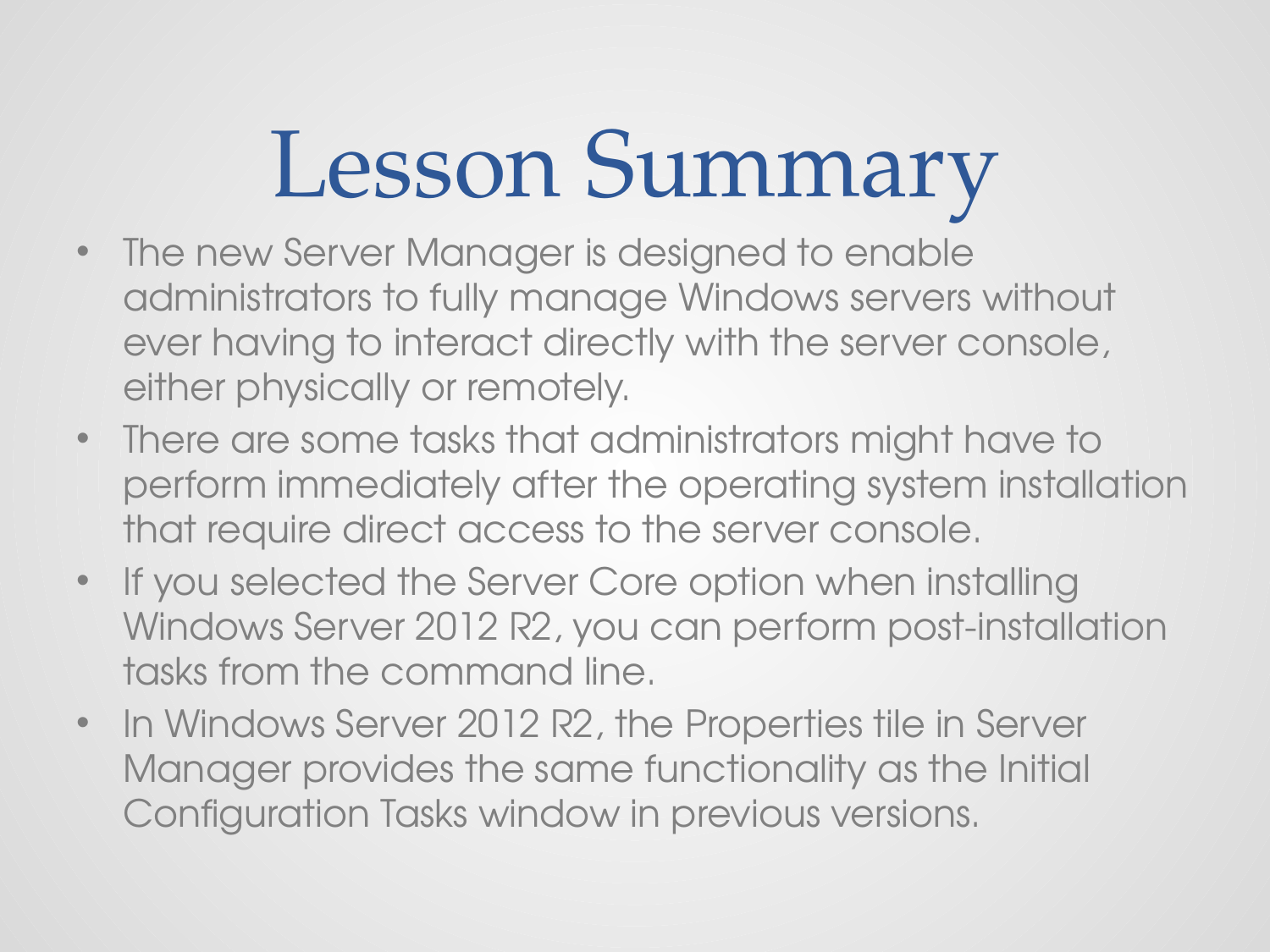

# Lesson Summary
The new Server Manager is designed to enable administrators to fully manage Windows servers without ever having to interact directly with the server console, either physically or remotely.
There are some tasks that administrators might have to perform immediately after the operating system installation that require direct access to the server console.
If you selected the Server Core option when installing Windows Server 2012 R2, you can perform post-installation tasks from the command line.
In Windows Server 2012 R2, the Properties tile in Server Manager provides the same functionality as the Initial Configuration Tasks window in previous versions.
© 2013 John Wiley & Sons, Inc.
34